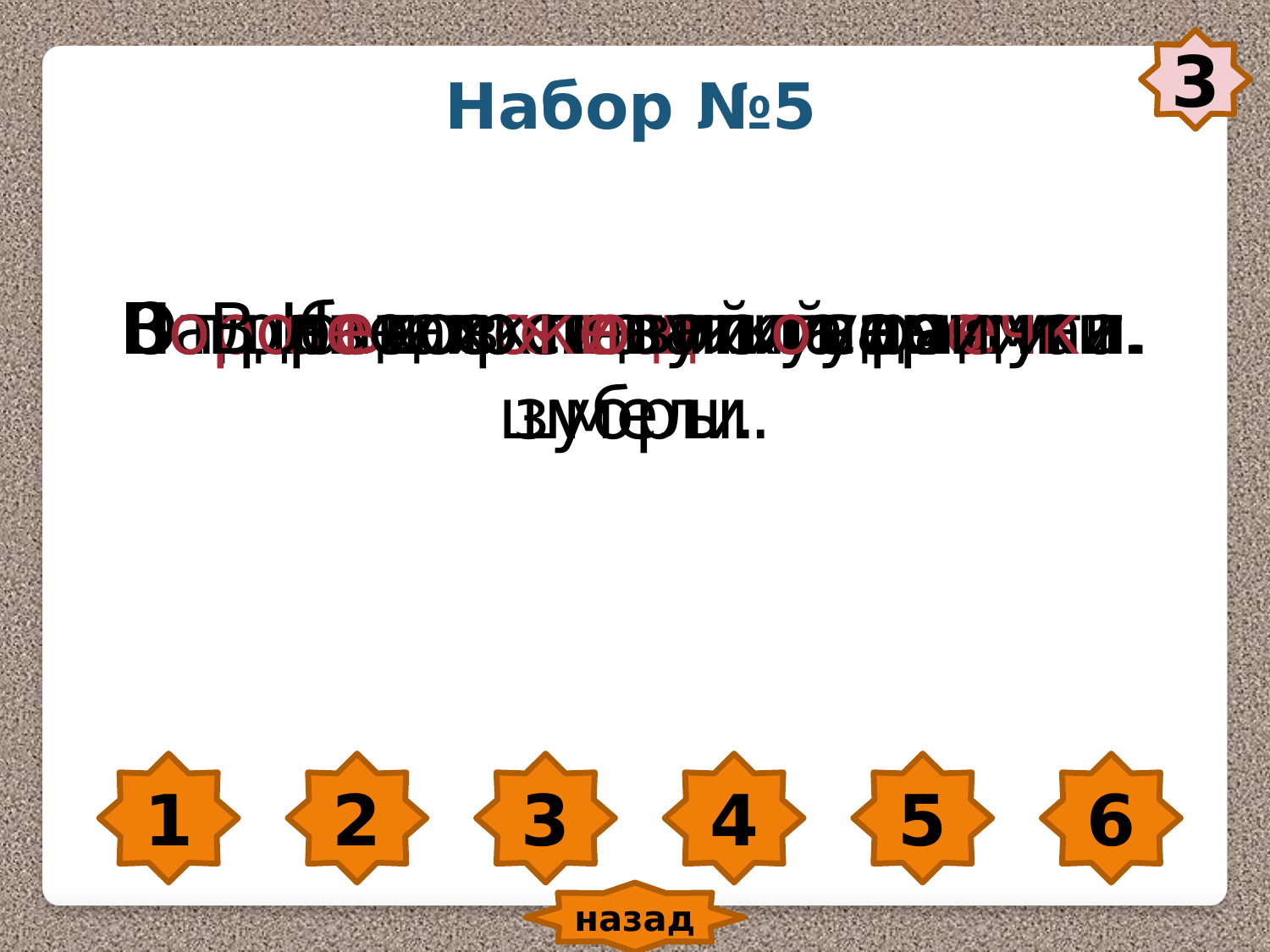

3
Набор №5
В траве трещат кузнечики.
От цветов сладкий аромат.
Над рекою повисла радуга.
Воробьи склевали семечки.
В лесах живут олени и зубры.
Над поляной гудят шмели.
1
2
3
4
5
6
назад